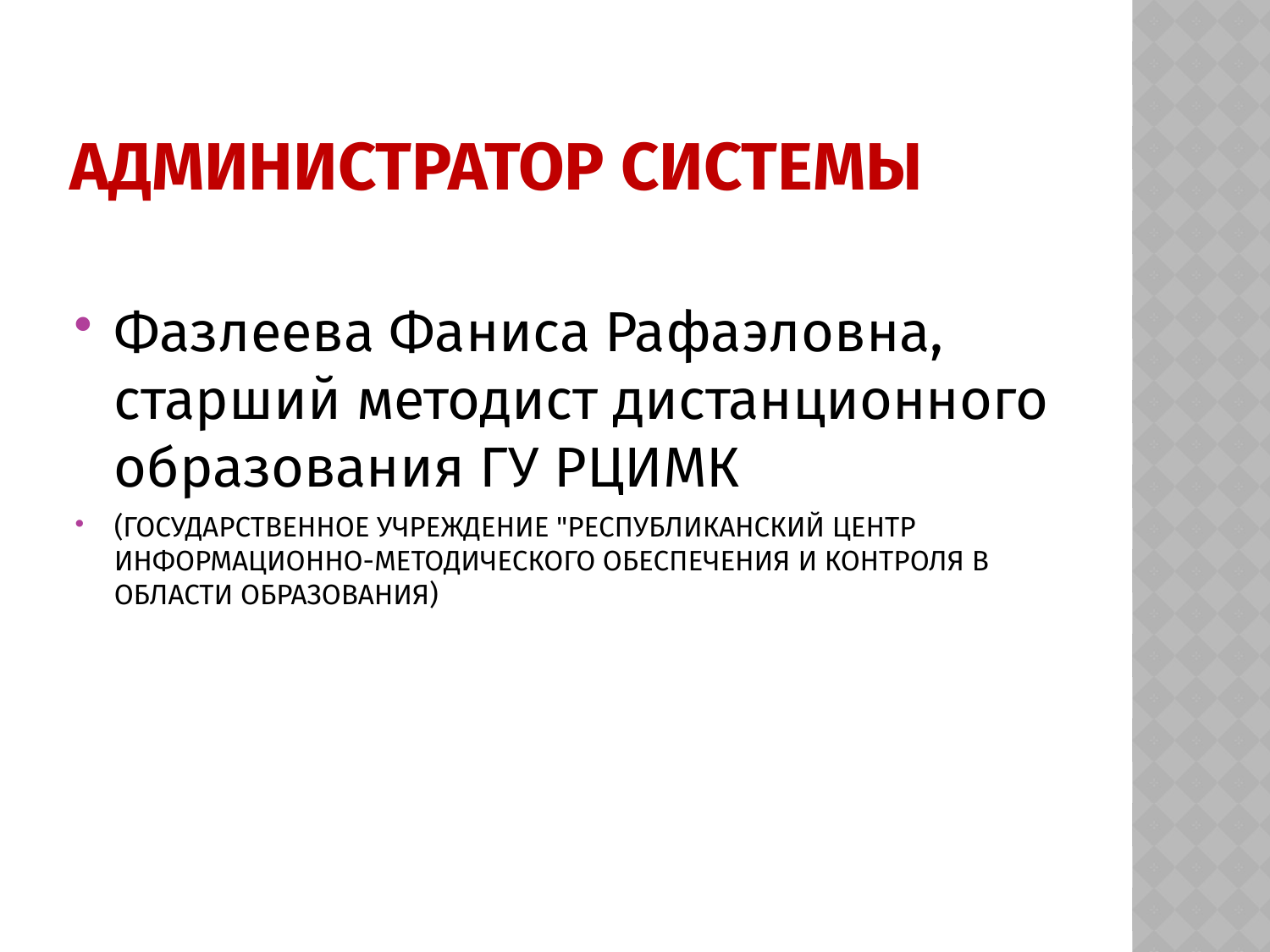

# Администратор системы

Фазлеева Фаниса Рафаэловна, старший методист дистанционного образования ГУ РЦИМК
(ГОСУДАРСТВЕННОЕ УЧРЕЖДЕНИЕ "РЕСПУБЛИКАНСКИЙ ЦЕНТР ИНФОРМАЦИОННО-МЕТОДИЧЕСКОГО ОБЕСПЕЧЕНИЯ И КОНТРОЛЯ В ОБЛАСТИ ОБРАЗОВАНИЯ)